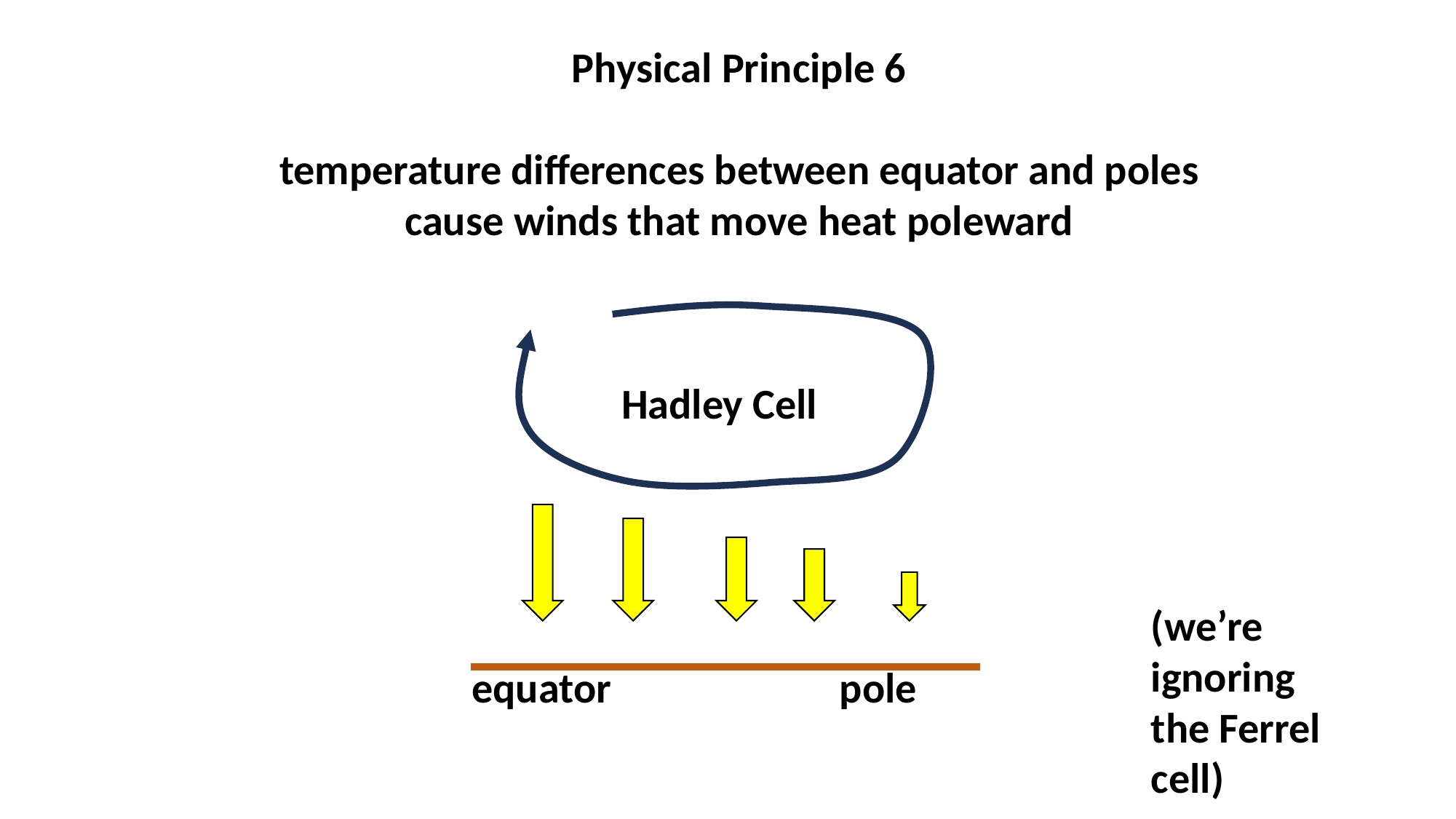

Physical Principle 6

temperature differences between equator and poles
cause winds that move heat poleward

Hadley Cell

equator

pole

(we’re ignoring the Ferrel cell)